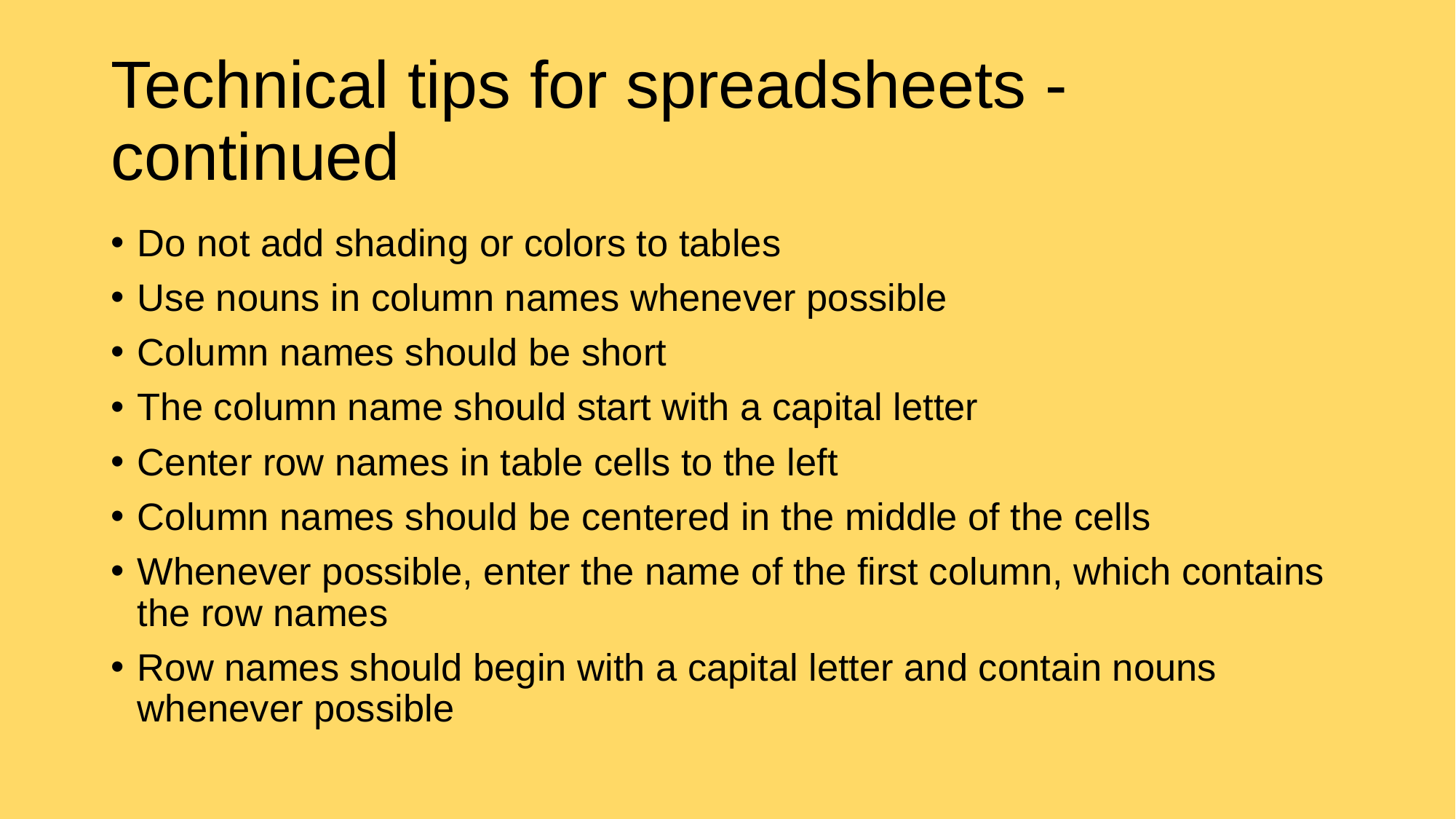

# Technical tips for spreadsheets - continued
Do not add shading or colors to tables
Use nouns in column names whenever possible
Column names should be short
The column name should start with a capital letter
Center row names in table cells to the left
Column names should be centered in the middle of the cells
Whenever possible, enter the name of the first column, which contains the row names
Row names should begin with a capital letter and contain nouns whenever possible